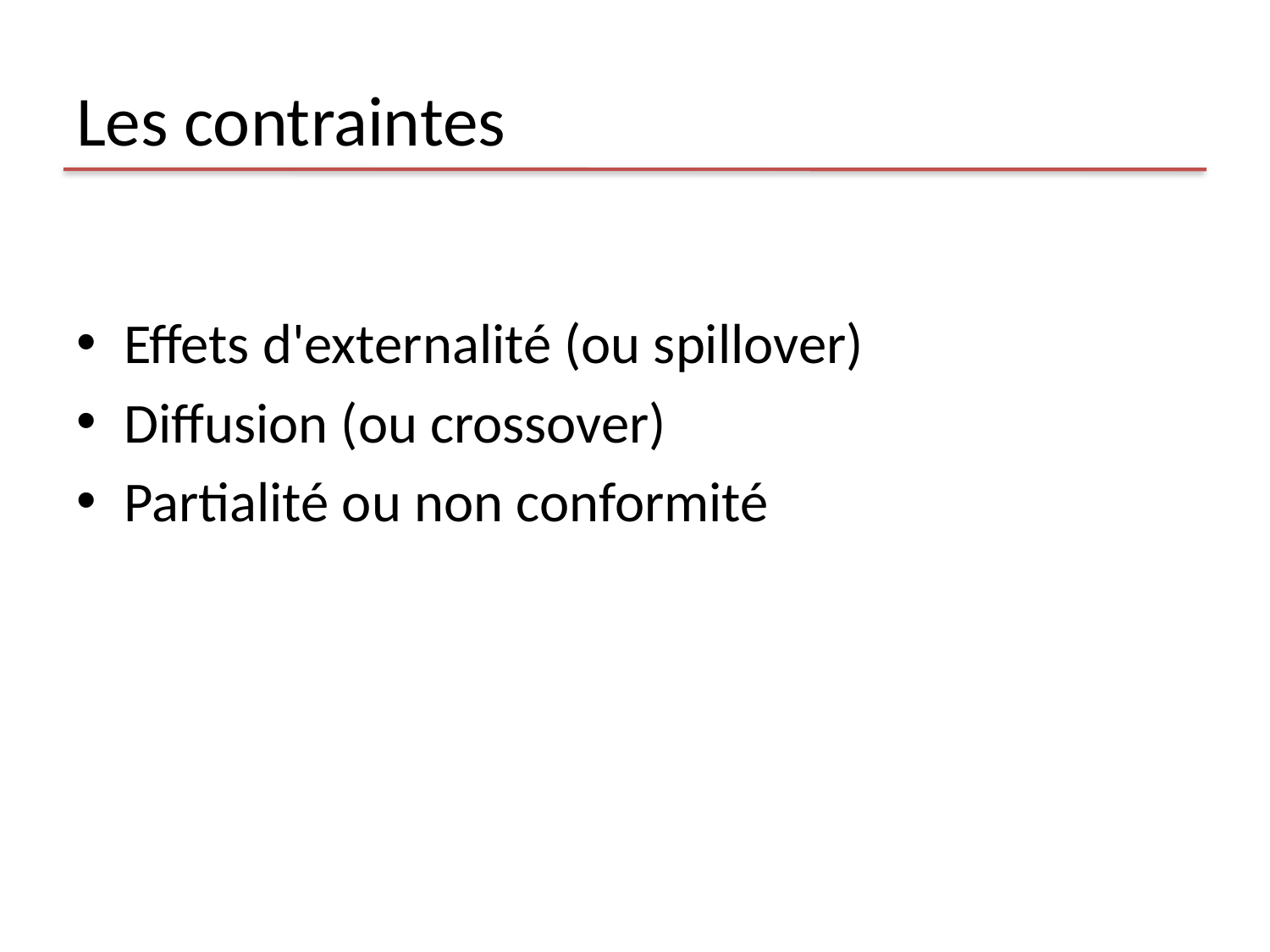

# Les contraintes

Effets d'externalité (ou spillover)
Diffusion (ou crossover)
Partialité ou non conformité